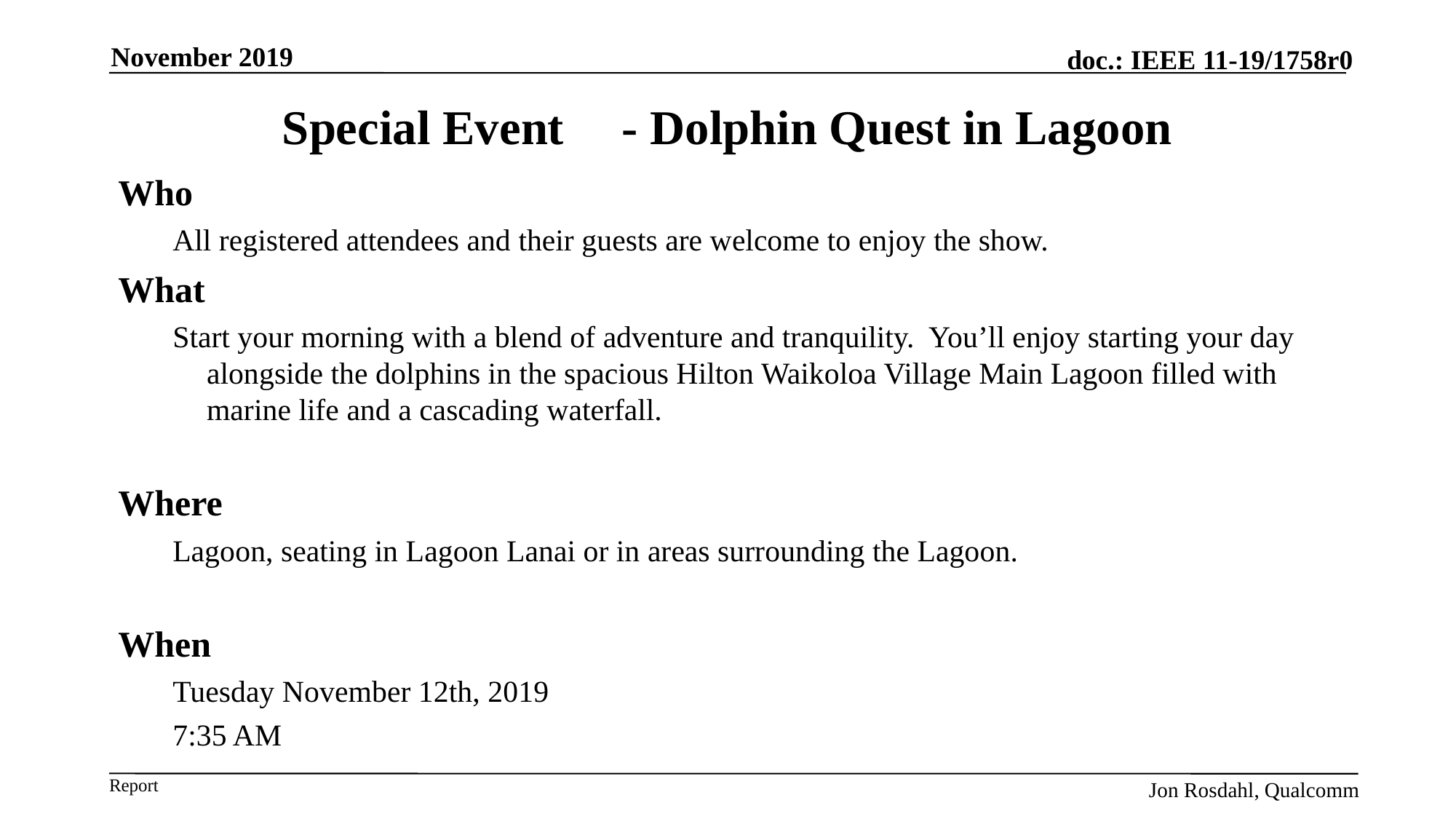

November 2019
# Special Event	 - Dolphin Quest in Lagoon
Who
All registered attendees and their guests are welcome to enjoy the show.
What
Start your morning with a blend of adventure and tranquility.  You’ll enjoy starting your day alongside the dolphins in the spacious Hilton Waikoloa Village Main Lagoon filled with marine life and a cascading waterfall.

Where
Lagoon, seating in Lagoon Lanai or in areas surrounding the Lagoon.

When
Tuesday November 12th, 2019
7:35 AM

Jon Rosdahl, Qualcomm